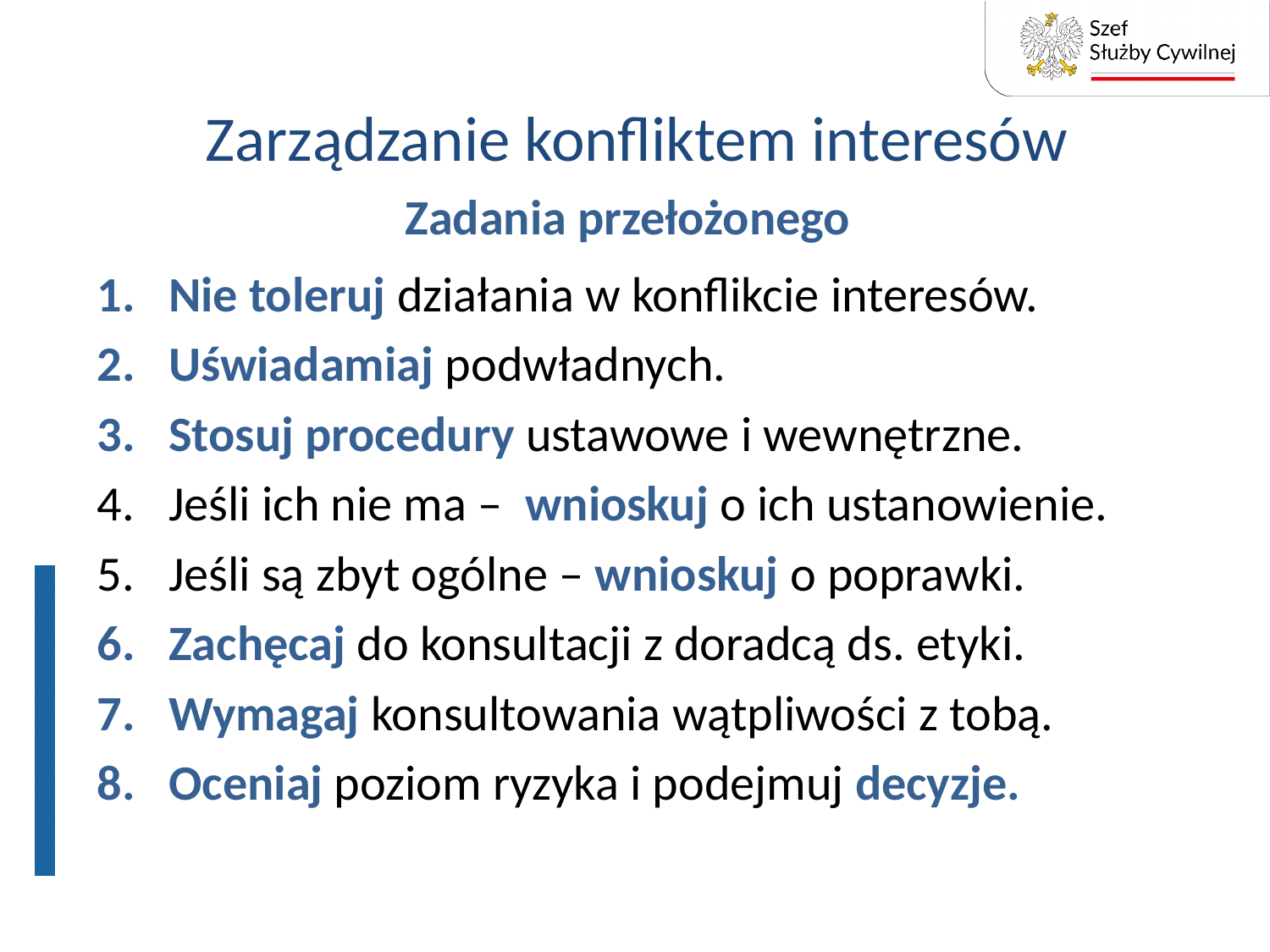

# Zarządzanie konfliktem interesów
Zadania przełożonego
Nie toleruj działania w konflikcie interesów.
Uświadamiaj podwładnych.
Stosuj procedury ustawowe i wewnętrzne.
Jeśli ich nie ma –  wnioskuj o ich ustanowienie.
Jeśli są zbyt ogólne – wnioskuj o poprawki.
Zachęcaj do konsultacji z doradcą ds. etyki.
Wymagaj konsultowania wątpliwości z tobą.
Oceniaj poziom ryzyka i podejmuj decyzje.